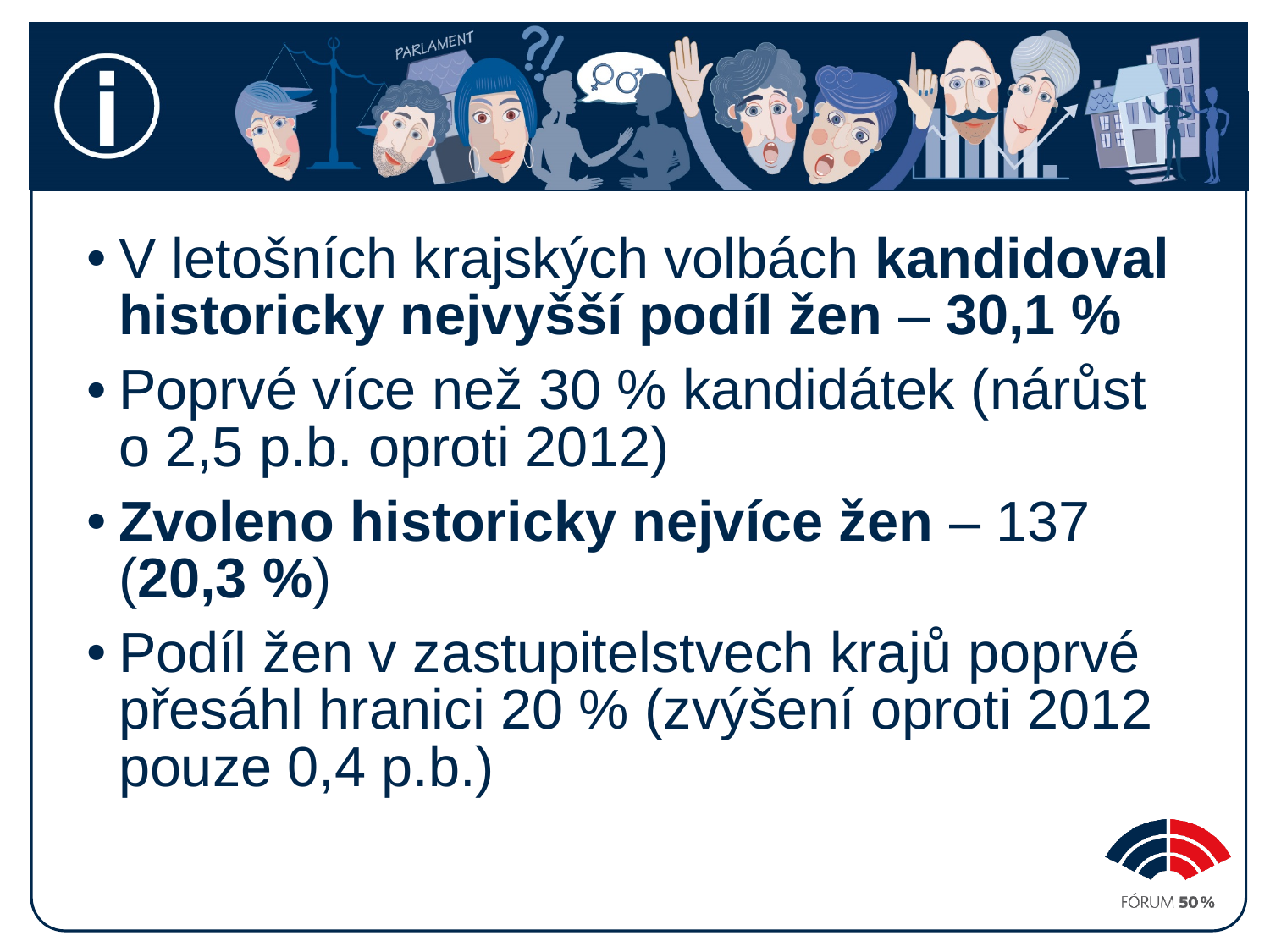

V letošních krajských volbách kandidoval historicky nejvyšší podíl žen – 30,1 %
Poprvé více než 30 % kandidátek (nárůst o 2,5 p.b. oproti 2012)
Zvoleno historicky nejvíce žen – 137 (20,3 %)
Podíl žen v zastupitelstvech krajů poprvé přesáhl hranici 20 % (zvýšení oproti 2012 pouze 0,4 p.b.)